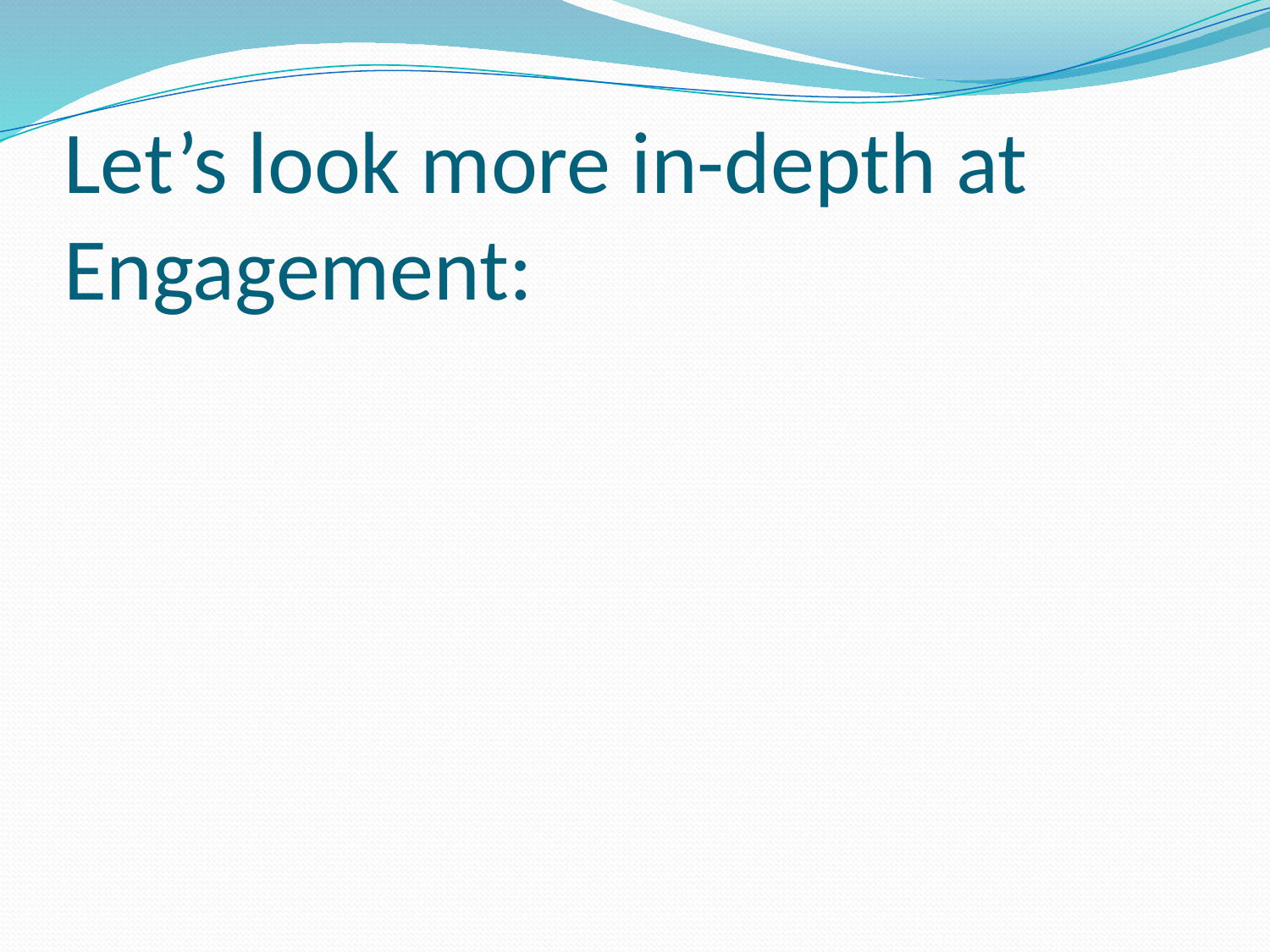

# Let’s look more in-depth at Engagement: